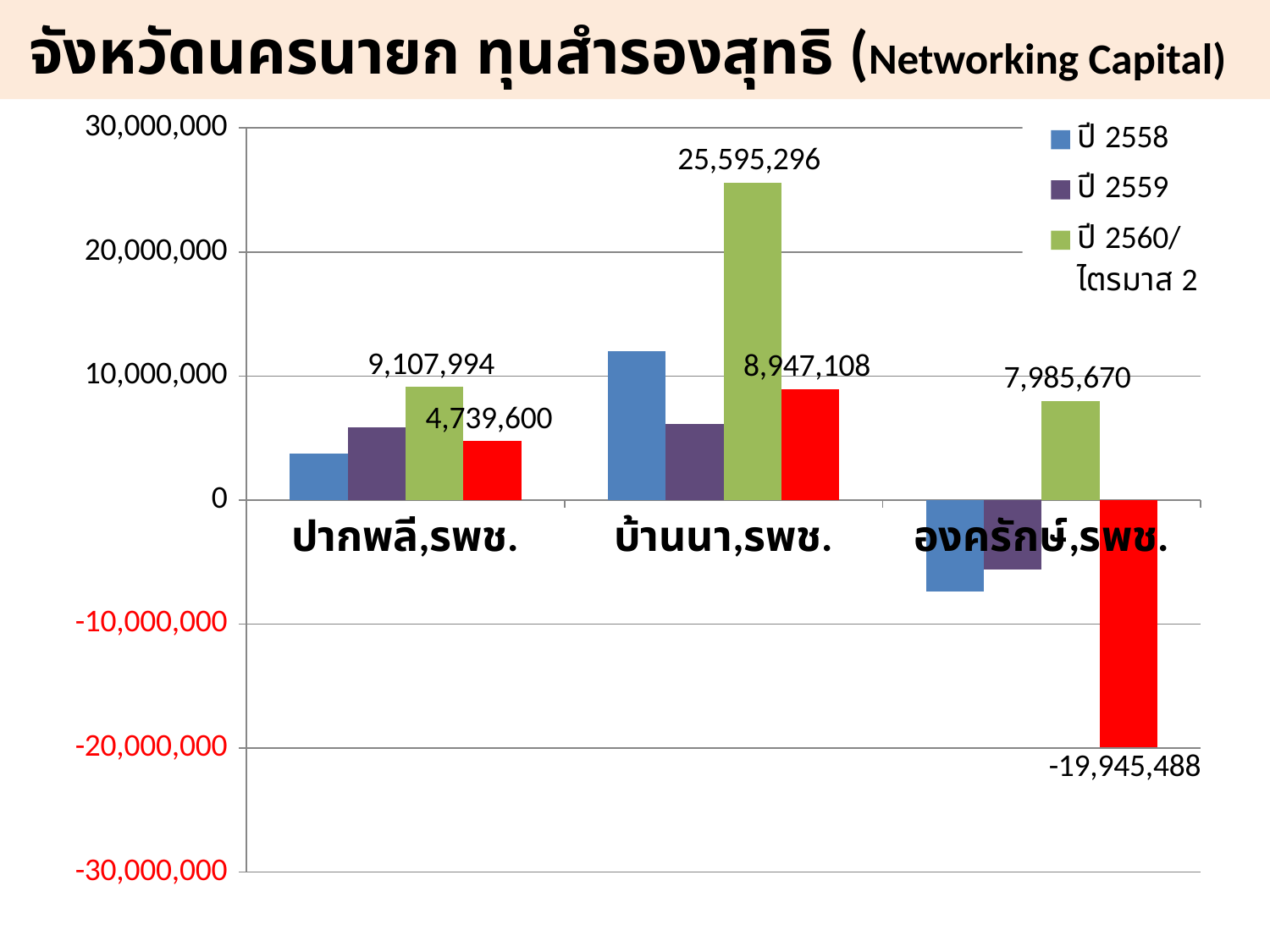

# จังหวัดนครนายก ทุนสำรองสุทธิ (Networking Capital)

### Chart

| Category | ปี 2558 | ปี 2559 | ปี 2560/ไตรมาส 2 | ปี 2560/ไตรมาส 4 |
|---|---|---|---|---|
| ปากพลี,รพช. | 3775157.0 | 5894498.0 | 9107994.0 | 4739600.0 |
| บ้านนา,รพช. | 12014445.0 | 6122869.0 | 25595296.0 | 8947107.599999964 |
| องครักษ์,รพช. | -7376144.0 | -5580731.0 | 7985670.0 | -19945488.419999987 |